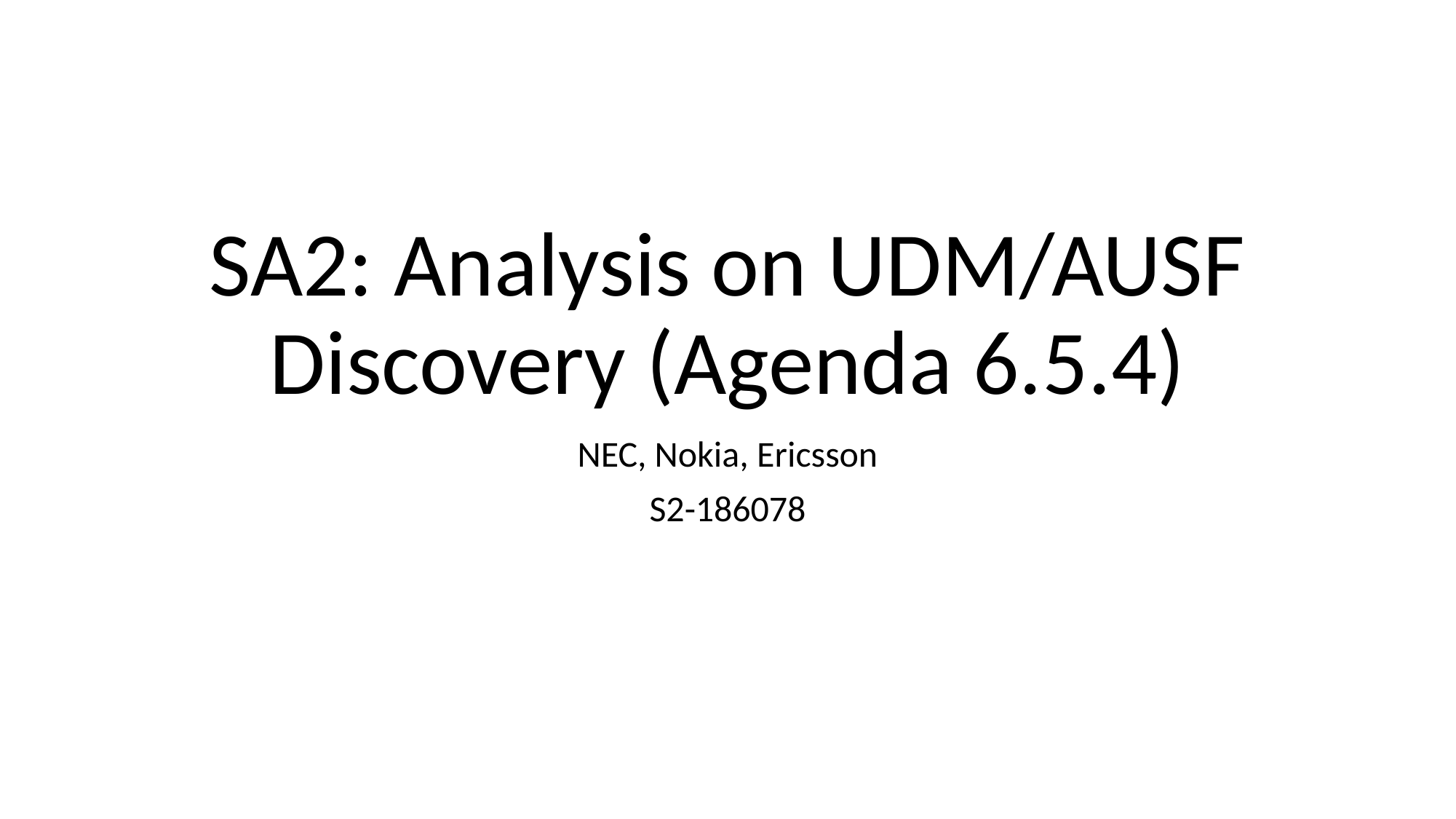

# SA2: Analysis on UDM/AUSF Discovery (Agenda 6.5.4)
NEC, Nokia, Ericsson
S2-186078